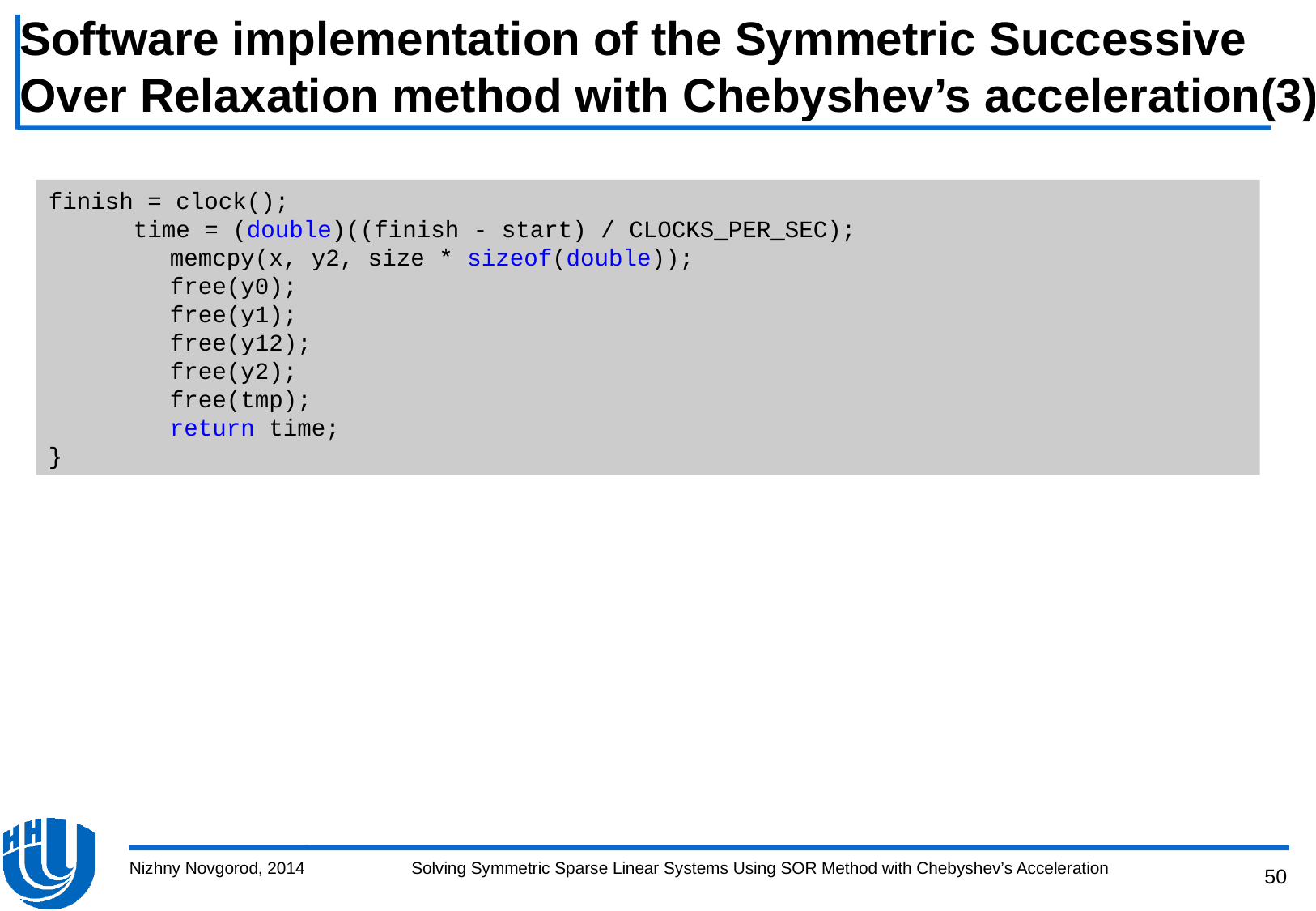

# Software implementation of the Symmetric Successive Over Relaxation method with Chebyshev’s acceleration(3)
finish = clock();
      time = (double)((finish - start) / CLOCKS_PER_SEC);
	memcpy(x, y2, size * sizeof(double));
	free(y0);
	free(y1);
	free(y12);
	free(y2);
	free(tmp);
	return time;
}
Nizhny Novgorod, 2014
Solving Symmetric Sparse Linear Systems Using SOR Method with Chebyshev’s Acceleration